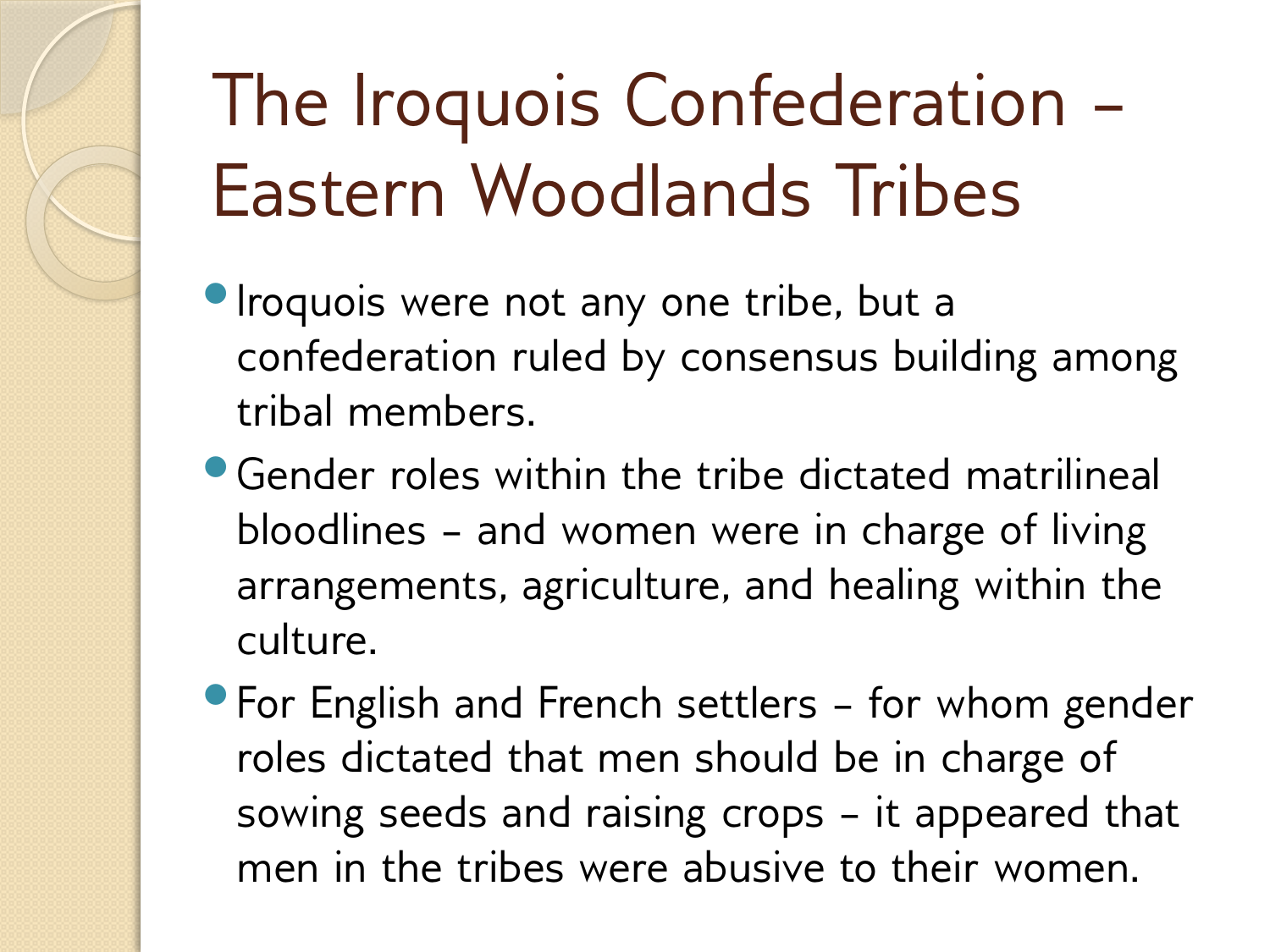

# The Iroquois Confederation – Eastern Woodlands Tribes
Iroquois were not any one tribe, but a confederation ruled by consensus building among tribal members.
Gender roles within the tribe dictated matrilineal bloodlines – and women were in charge of living arrangements, agriculture, and healing within the culture.
For English and French settlers – for whom gender roles dictated that men should be in charge of sowing seeds and raising crops – it appeared that men in the tribes were abusive to their women.